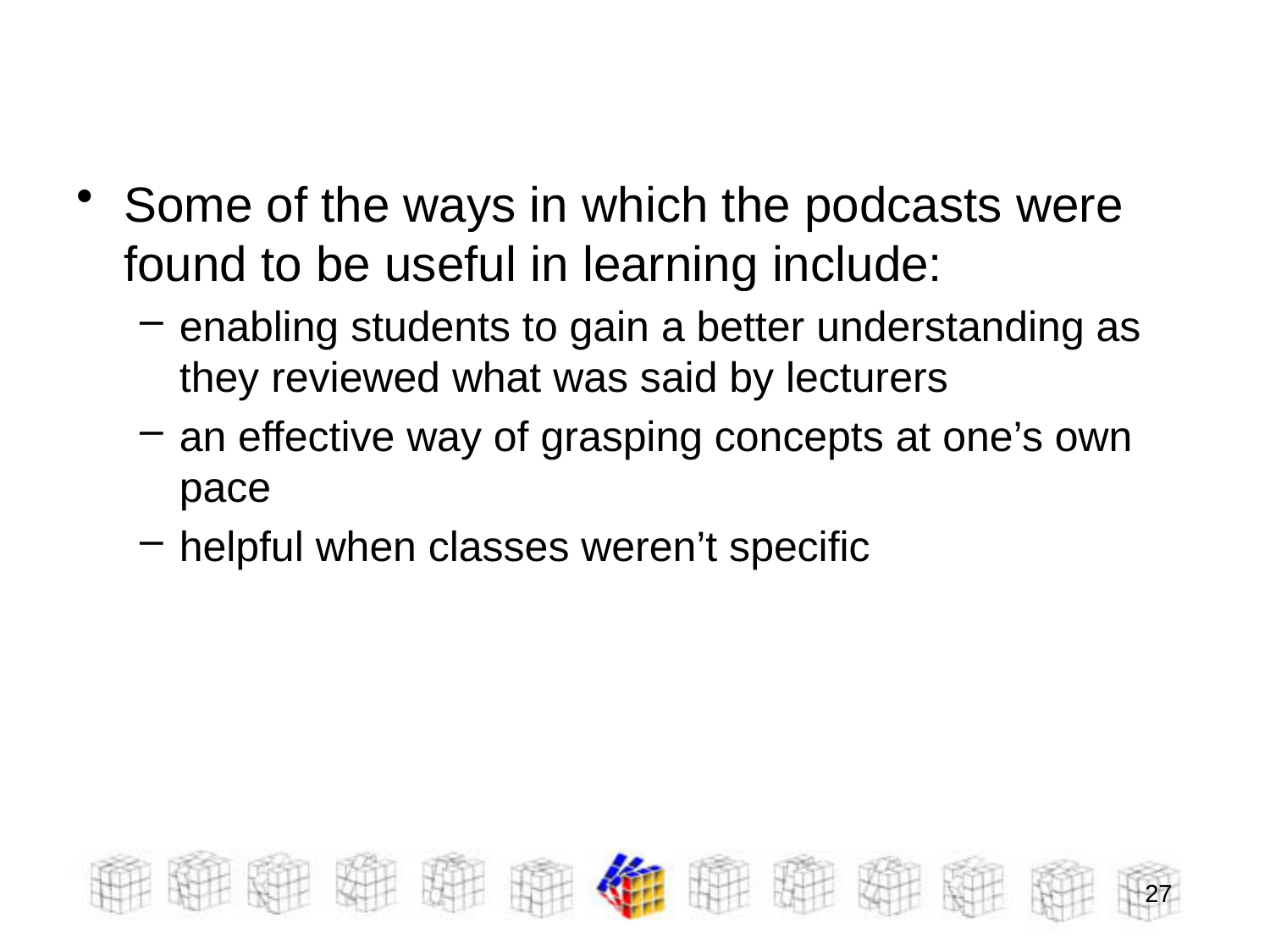

Some of the ways in which the podcasts were found to be useful in learning include:
enabling students to gain a better understanding as they reviewed what was said by lecturers
an effective way of grasping concepts at one’s own pace
helpful when classes weren’t specific
27